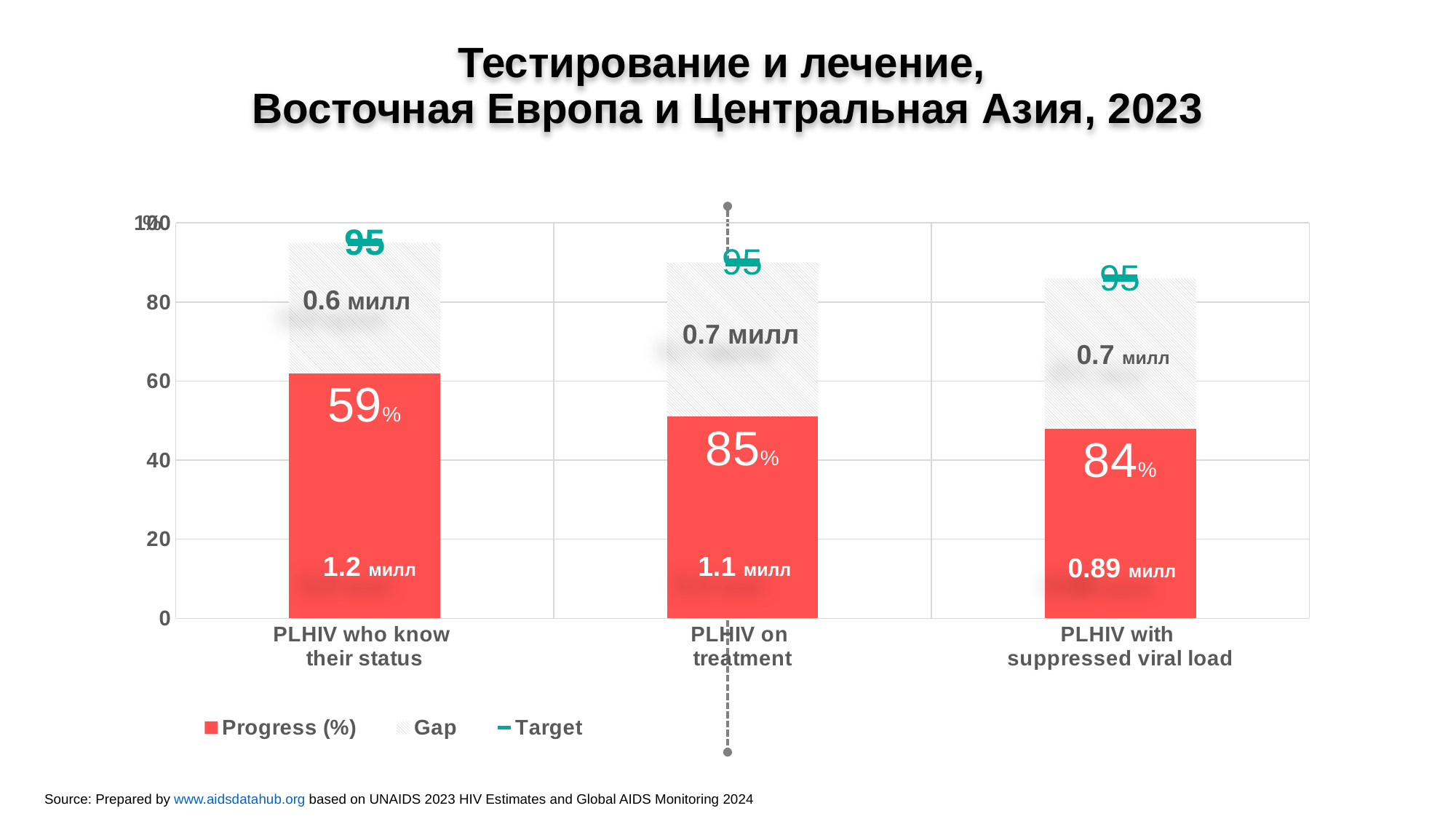

Тестирование и лечение,
Восточная Европа и Центральная Азия, 2023

### Chart

| Category | Progress (%) | Gap | Target |
|---|---|---|---|
| PLHIV who know
their status | 62.0 | 33.0 | 95.0 |
| PLHIV on
treatment | 51.0 | 39.0 | 90.0 |
| PLHIV with
suppressed viral load | 48.0 | 38.0 | 86.0 |
0.6 милл
0.7 милл
0.7 милл
1.2 милл
1.1 милл
0.89 милл
Source: Prepared by www.aidsdatahub.org based on UNAIDS 2023 HIV Estimates and Global AIDS Monitoring 2024